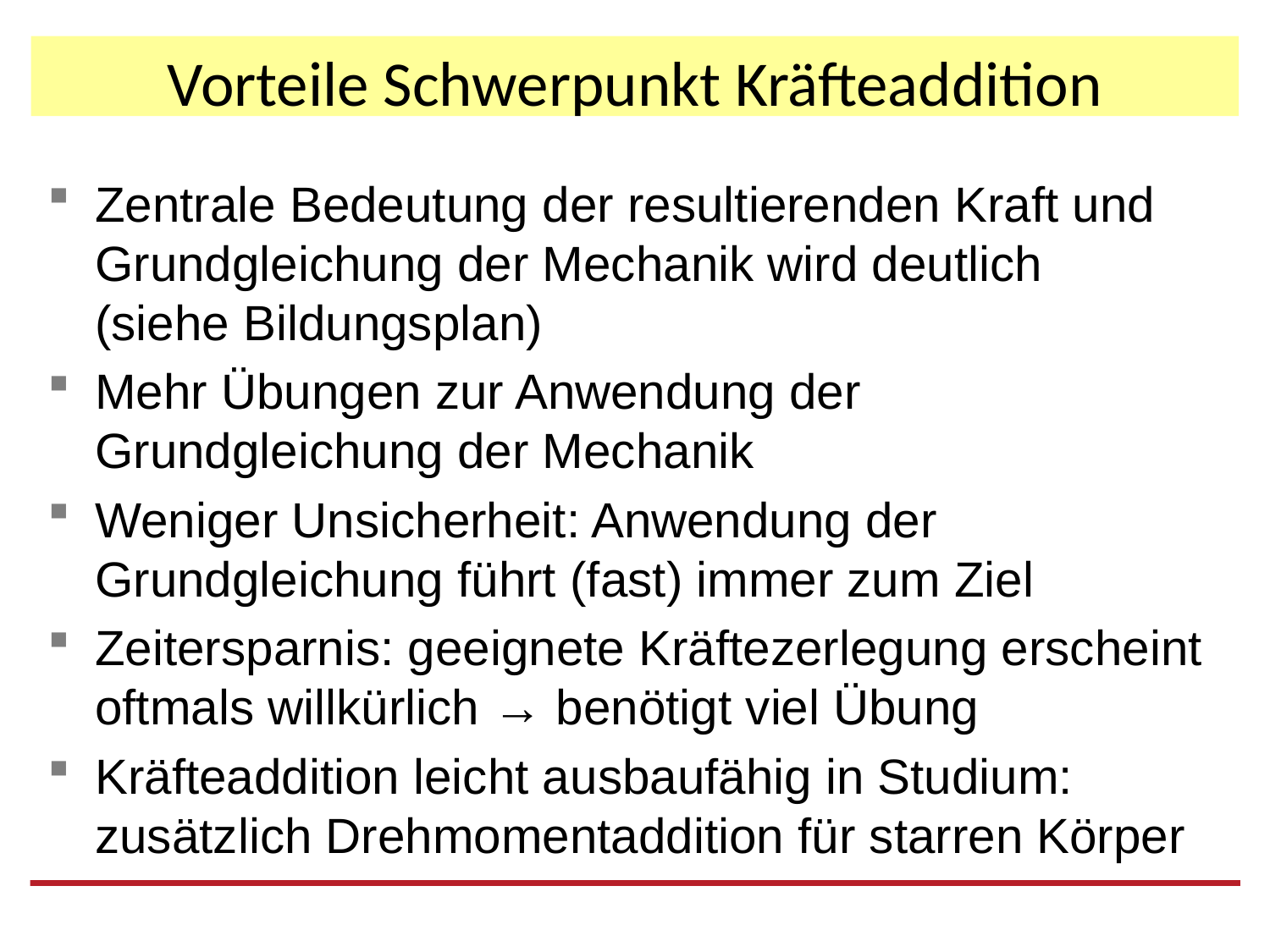

# Vorteile Schwerpunkt Kräfteaddition
Zentrale Bedeutung der resultierenden Kraft und Grundgleichung der Mechanik wird deutlich
(siehe Bildungsplan)
Mehr Übungen zur Anwendung der
Grundgleichung der Mechanik
Weniger Unsicherheit: Anwendung der Grundgleichung führt (fast) immer zum Ziel
Zeitersparnis: geeignete Kräftezerlegung erscheint oftmals willkürlich → benötigt viel Übung
Kräfteaddition leicht ausbaufähig in Studium: zusätzlich Drehmomentaddition für starren Körper